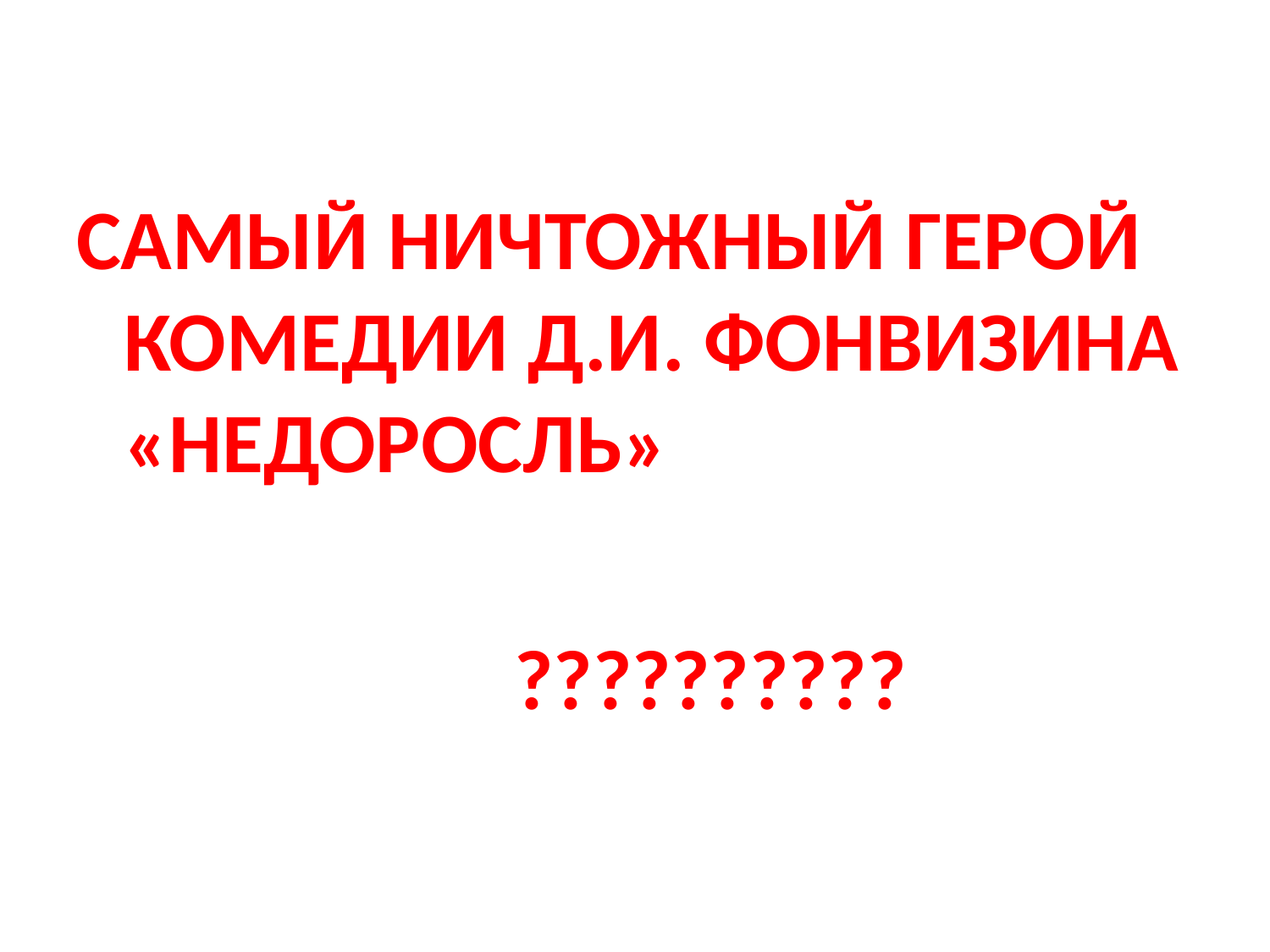

#
САМЫЙ НИЧТОЖНЫЙ ГЕРОЙ КОМЕДИИ Д.И. ФОНВИЗИНА «НЕДОРОСЛЬ»

                       ??????????